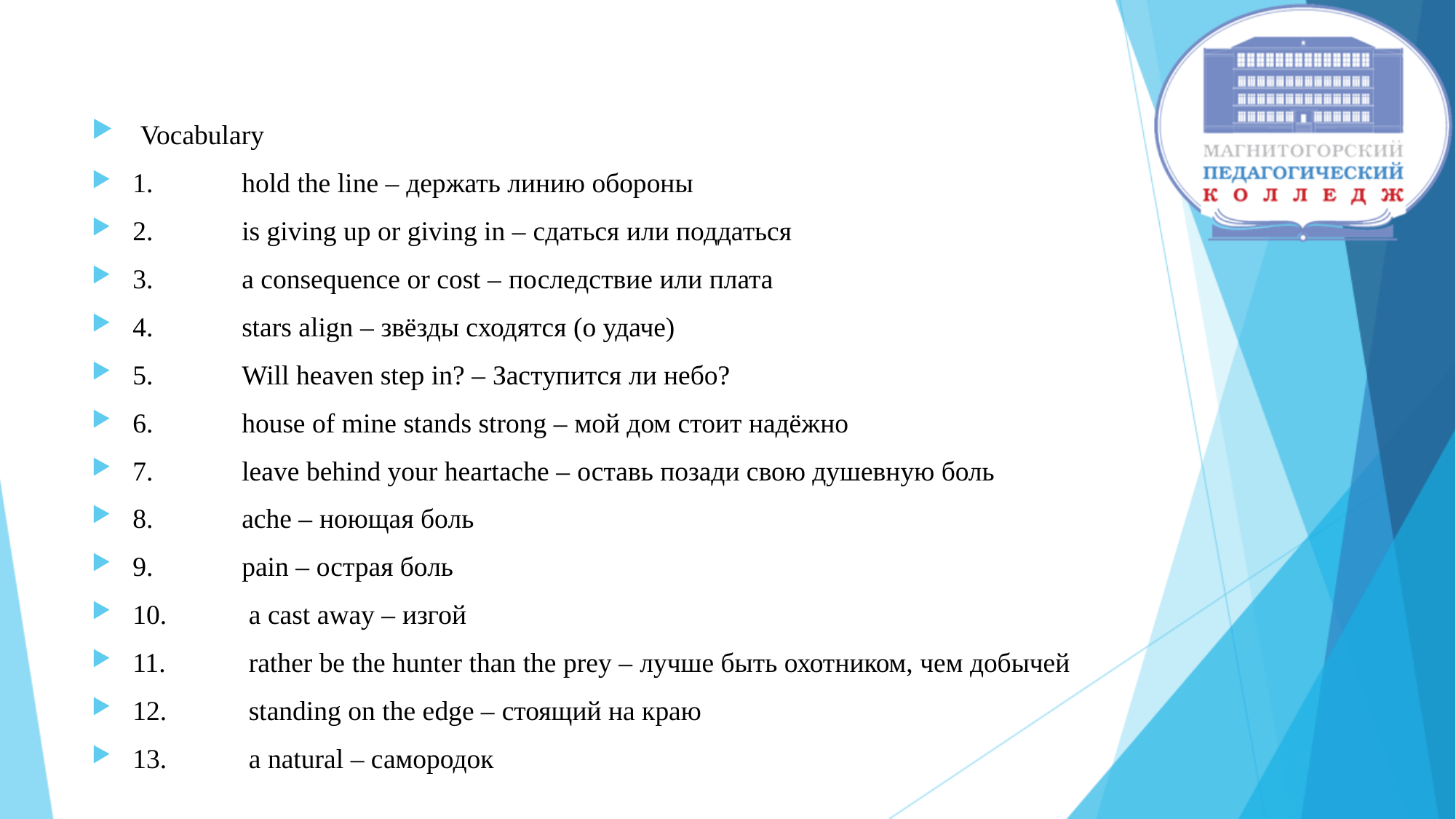

#
 Vocabulary
1.	hold the line – держать линию обороны
2.	is giving up or giving in – сдаться или поддаться
3.	a consequence or cost – последствие или плата
4.	stars align – звёзды сходятся (о удаче)
5.	Will heaven step in? – Заступится ли небо?
6.	house of mine stands strong – мой дом стоит надёжно
7.	leave behind your heartache – оставь позади свою душевную боль
8.	ache – ноющая боль
9.	pain – острая боль
10.	 a cast away – изгой
11.	 rather be the hunter than the prey – лучше быть охотником, чем добычей
12.	 standing on the edge – стоящий на краю
13.	 a natural – cамородок